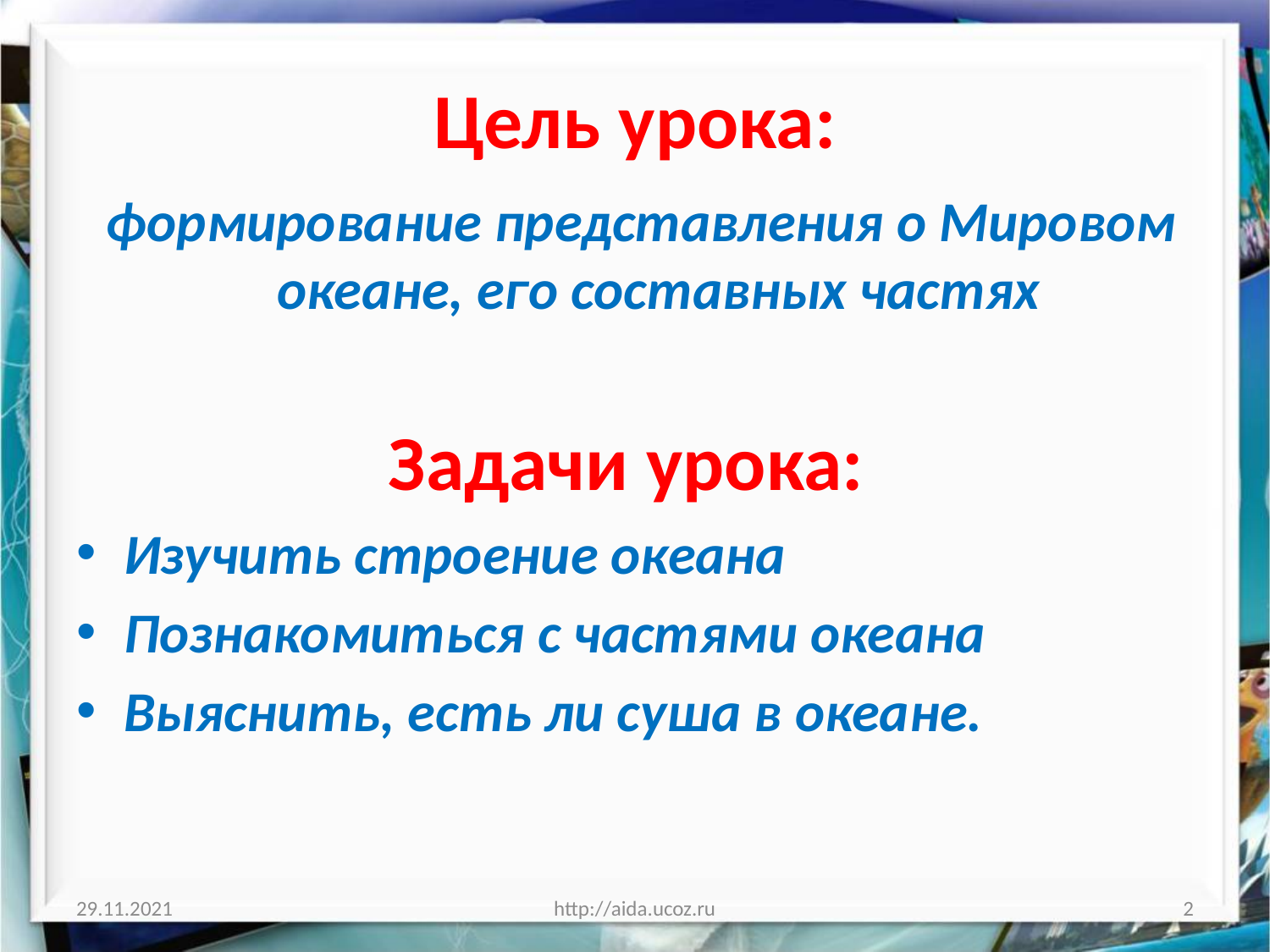

# Цель урока:
 формирование представления о Мировом океане, его составных частях

Задачи урока:
Изучить строение океана
Познакомиться с частями океана
Выяснить, есть ли суша в океане.
29.11.2021
http://aida.ucoz.ru
2